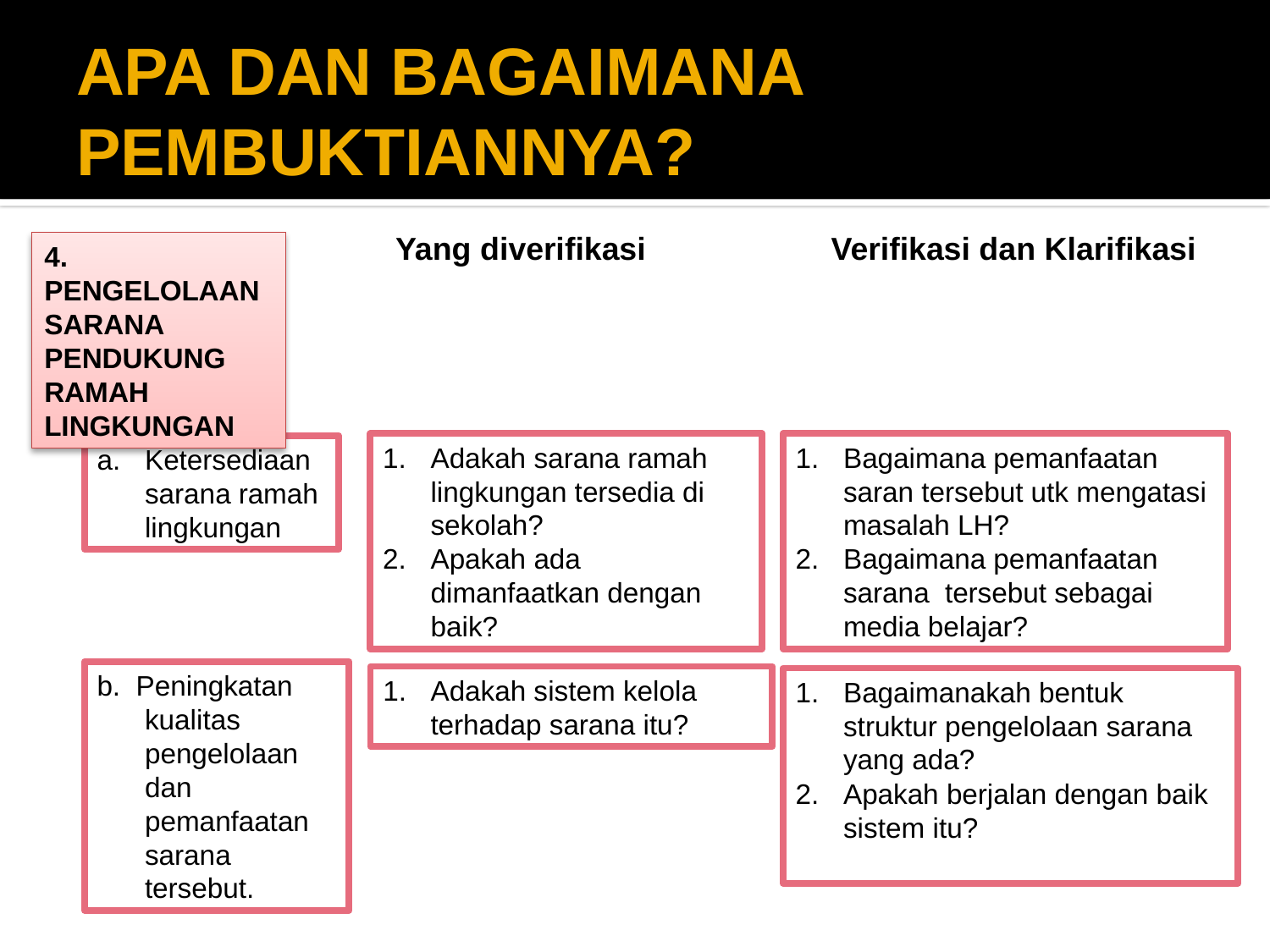

# APA DAN BAGAIMANA PEMBUKTIANNYA?
Yang diverifikasi
Verifikasi dan Klarifikasi
4. PENGELOLAAN SARANA PENDUKUNG RAMAH LINGKUNGAN
Adakah sarana ramah lingkungan tersedia di sekolah?
Apakah ada dimanfaatkan dengan baik?
Bagaimana pemanfaatan saran tersebut utk mengatasi masalah LH?
Bagaimana pemanfaatan sarana  tersebut sebagai media belajar?
Ketersediaan sarana ramah lingkungan
b.  Peningkatan kualitas  pengelolaan dan pemanfaatan sarana tersebut.
Adakah sistem kelola  terhadap sarana itu?
Bagaimanakah bentuk struktur pengelolaan sarana yang ada?
Apakah berjalan dengan baik sistem itu?